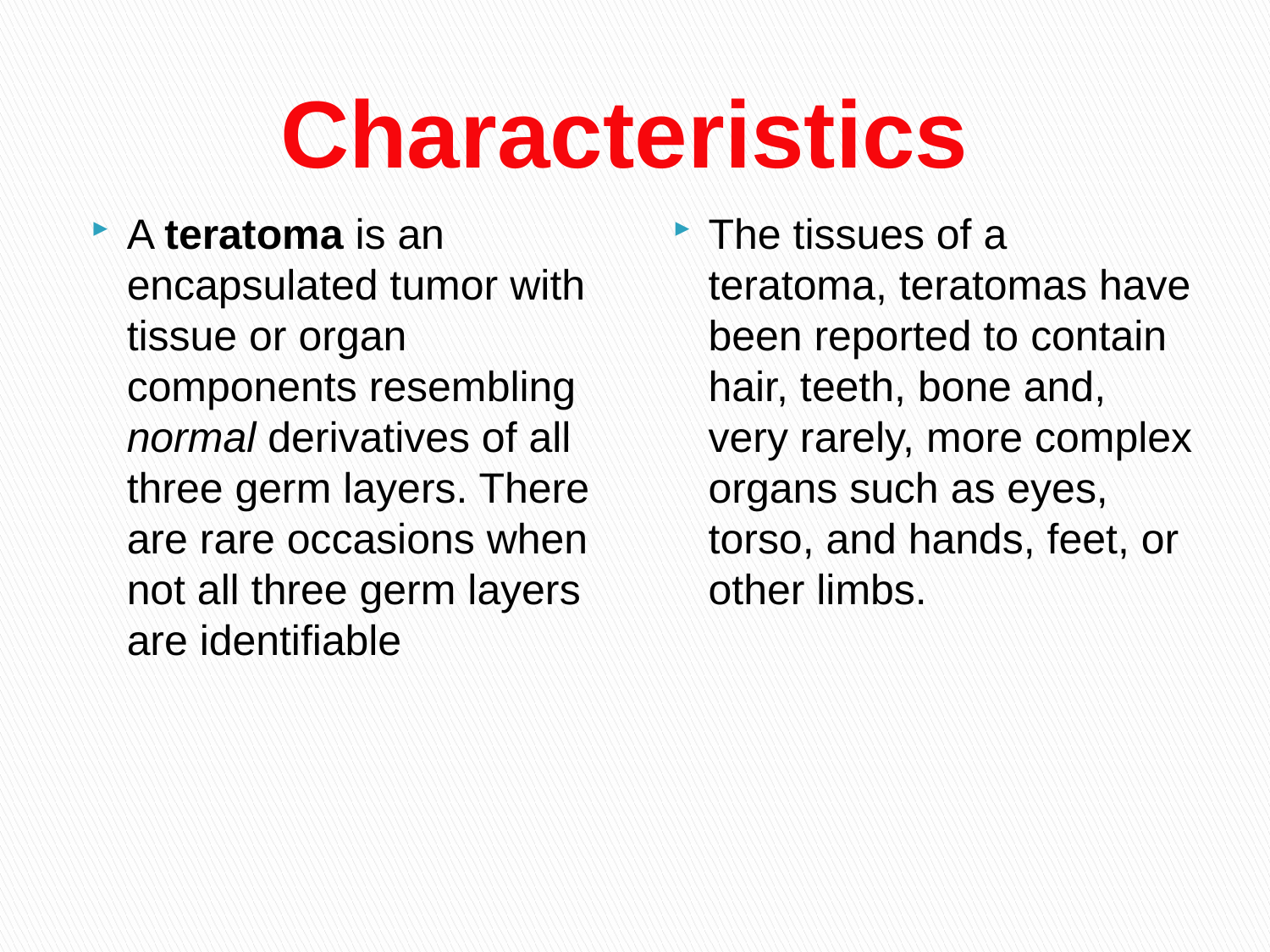

Characteristics
A teratoma is an encapsulated tumor with tissue or organ components resembling normal derivatives of all three germ layers. There are rare occasions when not all three germ layers are identifiable

The tissues of a teratoma, teratomas have been reported to contain hair, teeth, bone and, very rarely, more complex organs such as eyes, torso, and hands, feet, or other limbs.